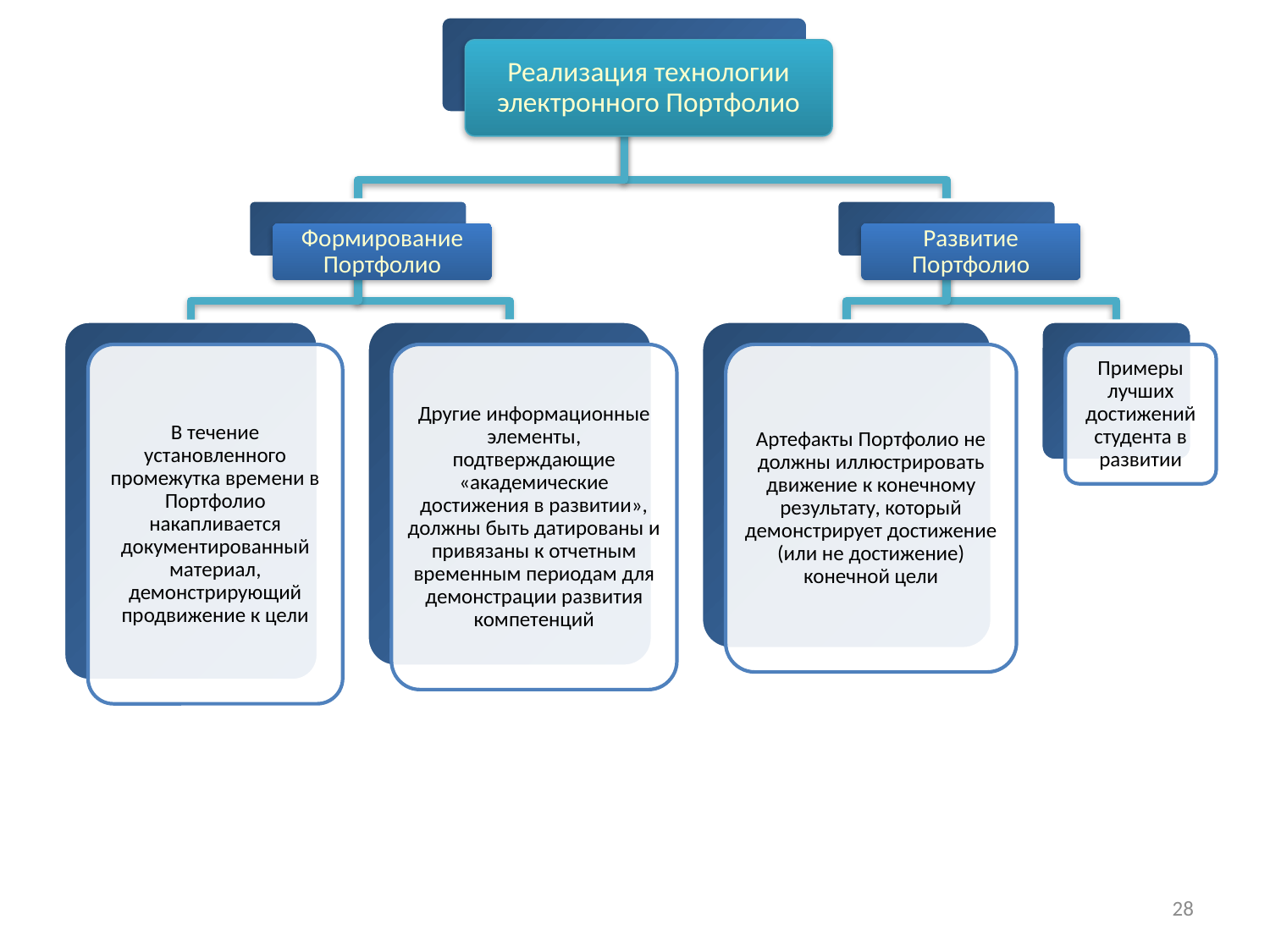

Реализация технологии электронного Портфолио
Формирование Портфолио
В течение установленного промежутка времени в Портфолио накапливается документированный материал, демонстрирующий продвижение к цели
Другие информационные элементы, подтверждающие «академические достижения в развитии», должны быть датированы и привязаны к отчетным временным периодам для демонстрации развития компетенций
Развитие Портфолио
Артефакты Портфолио не должны иллюстрировать движение к конечному результату, который демонстрирует достижение (или не достижение) конечной цели
Примеры лучших достижений студента в развитии
28
28